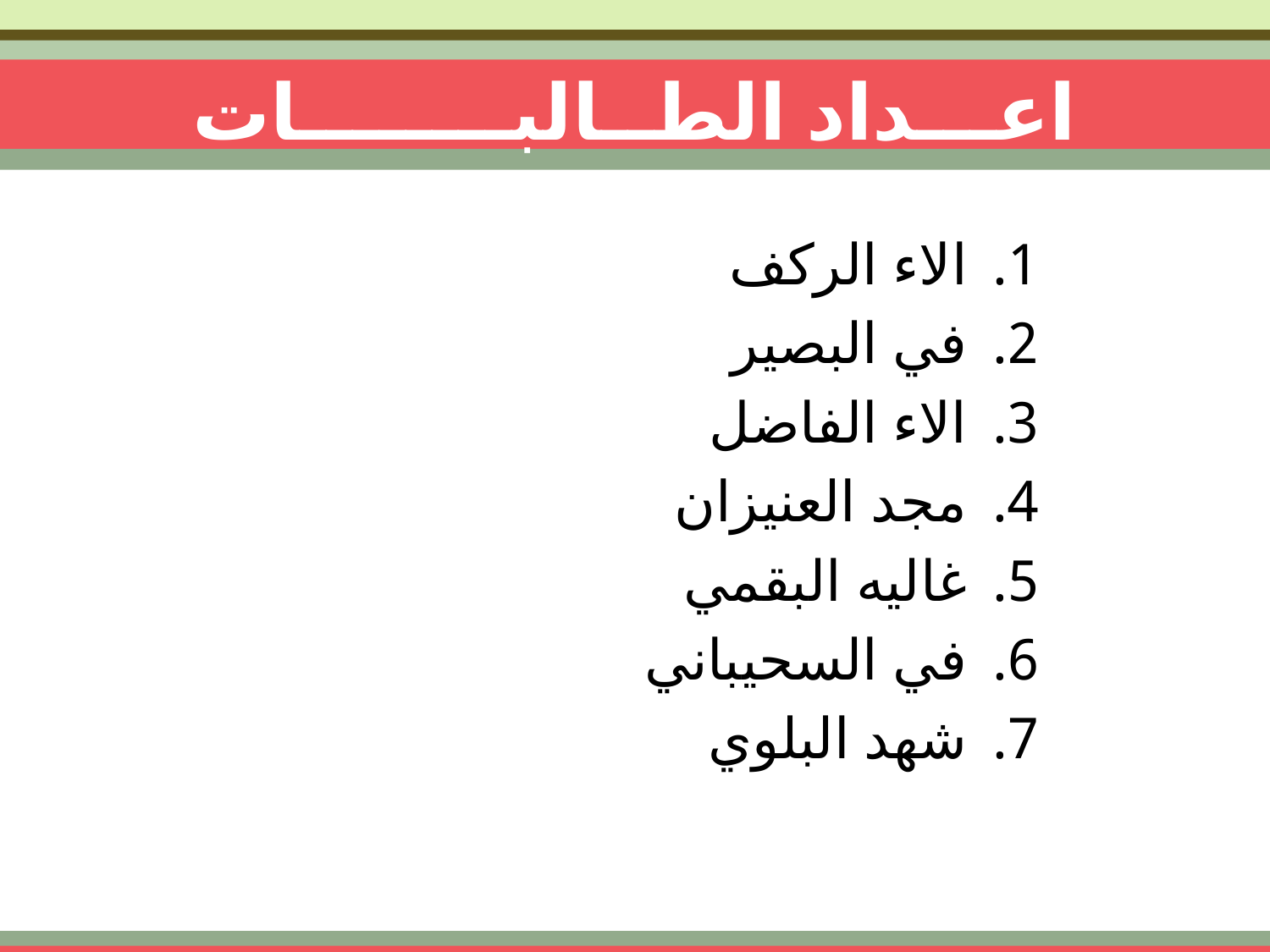

# اعـــداد الطــالبــــــــات

الاء الركف
في البصير
الاء الفاضل
مجد العنيزان
غاليه البقمي
في السحيباني
شهد البلوي